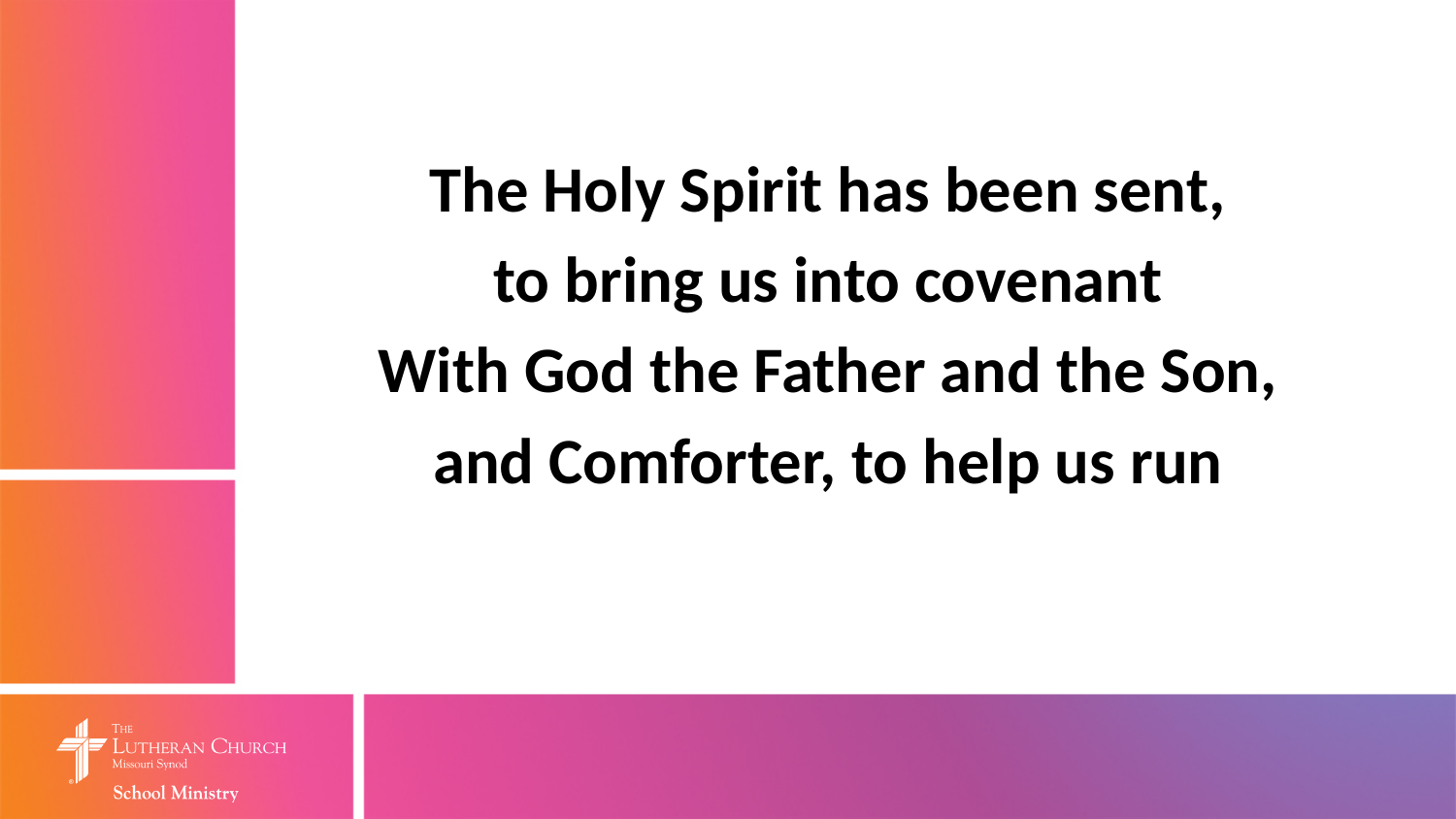

The Holy Spirit has been sent,
to bring us into covenant
With God the Father and the Son,
and Comforter, to help us run